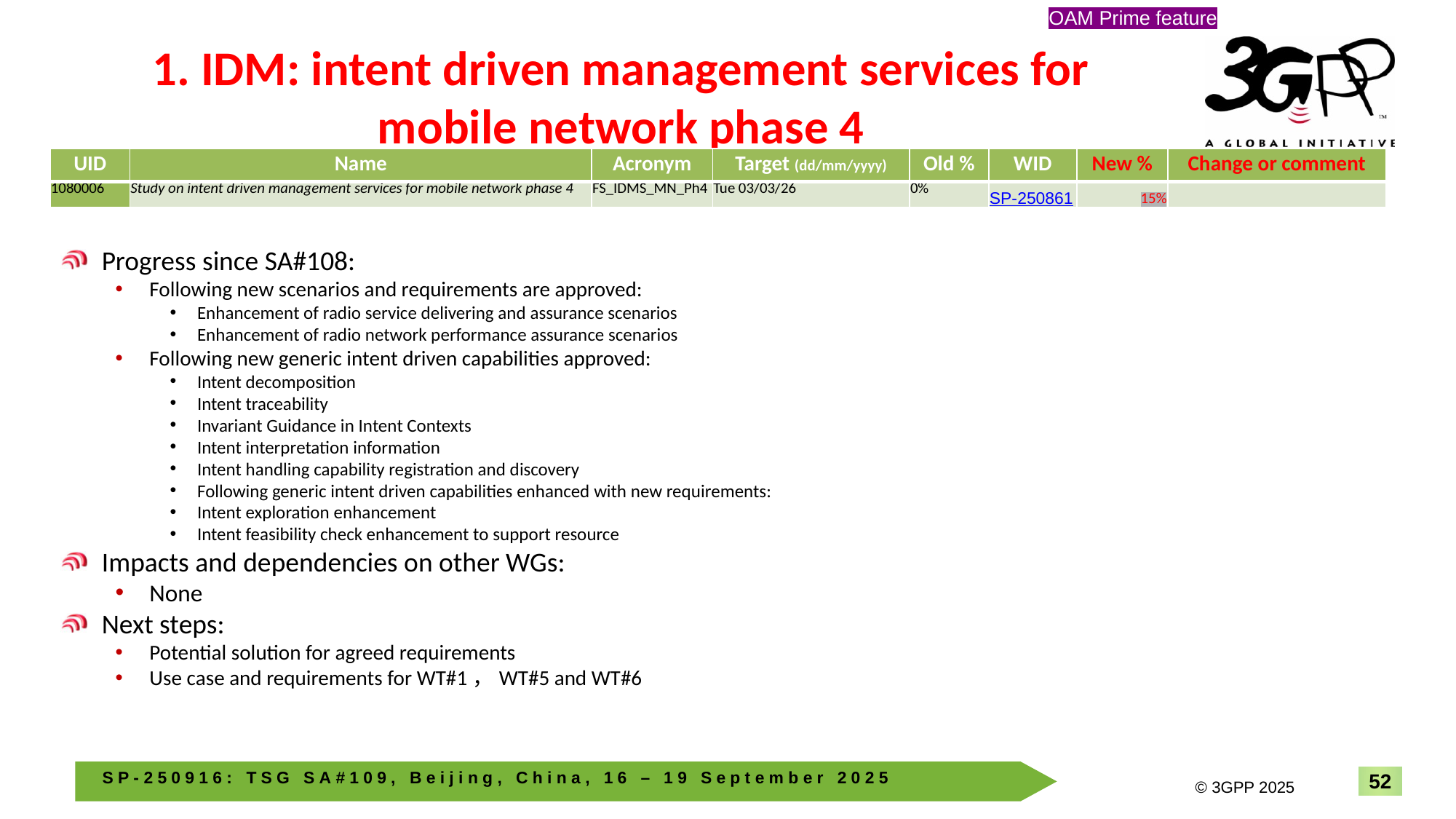

OAM Prime feature
# 1. IDM: intent driven management services for mobile network phase 4
| UID | Name | Acronym | Target (dd/mm/yyyy) | Old % | WID | New % | Change or comment |
| --- | --- | --- | --- | --- | --- | --- | --- |
| 1080006 | Study on intent driven management services for mobile network phase 4 | FS\_IDMS\_MN\_Ph4 | Tue 03/03/26 | 0% | SP-250861 | 15% |  |
Progress since SA#108:
Following new scenarios and requirements are approved:
Enhancement of radio service delivering and assurance scenarios
Enhancement of radio network performance assurance scenarios
Following new generic intent driven capabilities approved:
Intent decomposition
Intent traceability
Invariant Guidance in Intent Contexts
Intent interpretation information
Intent handling capability registration and discovery
Following generic intent driven capabilities enhanced with new requirements:
Intent exploration enhancement
Intent feasibility check enhancement to support resource
Impacts and dependencies on other WGs:
None
Next steps:
Potential solution for agreed requirements
Use case and requirements for WT#1，WT#5 and WT#6